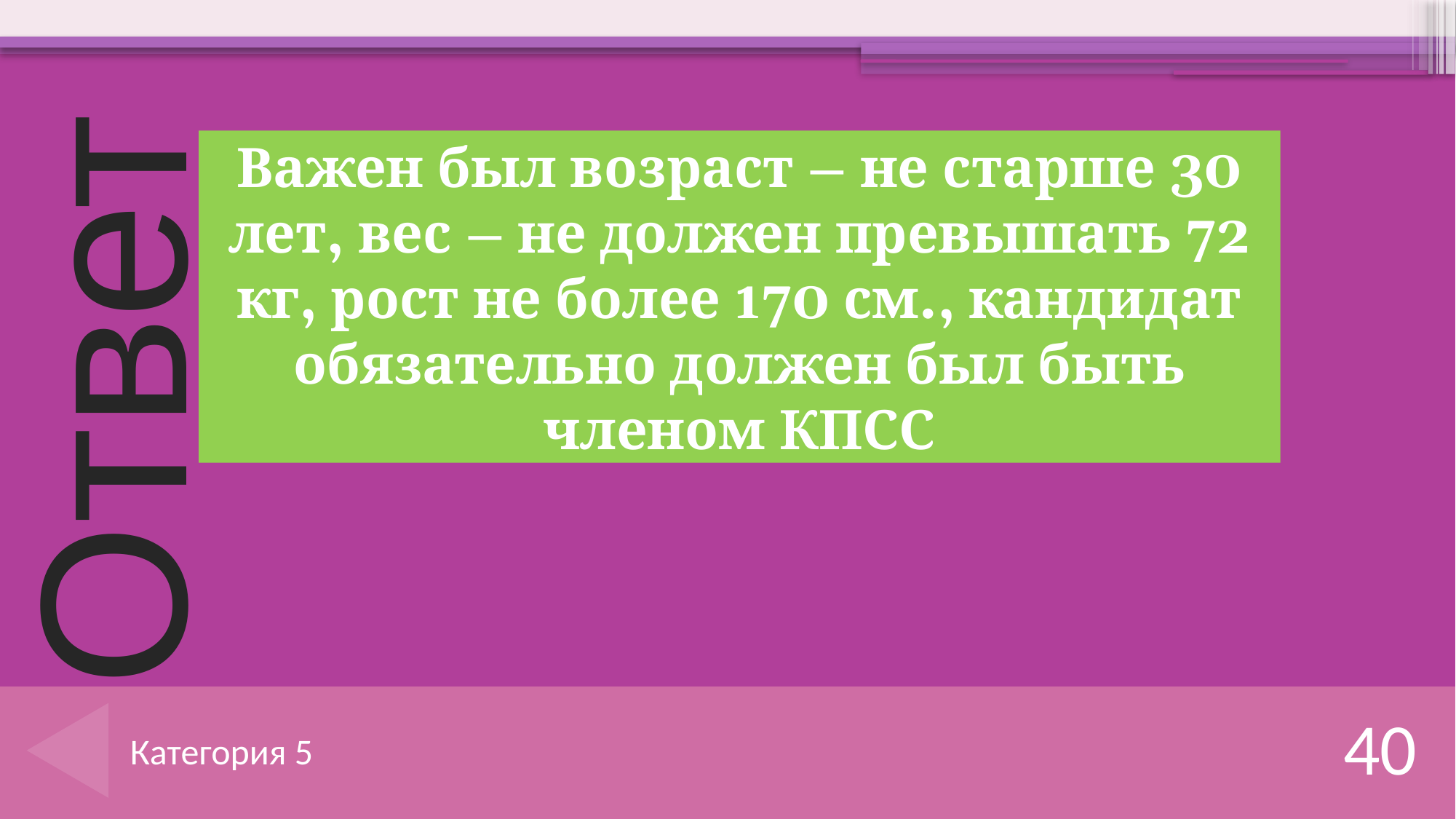

Важен был возраст – не старше 30 лет, вес – не должен превышать 72 кг, рост не более 170 см., кандидат обязательно должен был быть членом КПСС
# Категория 5
40